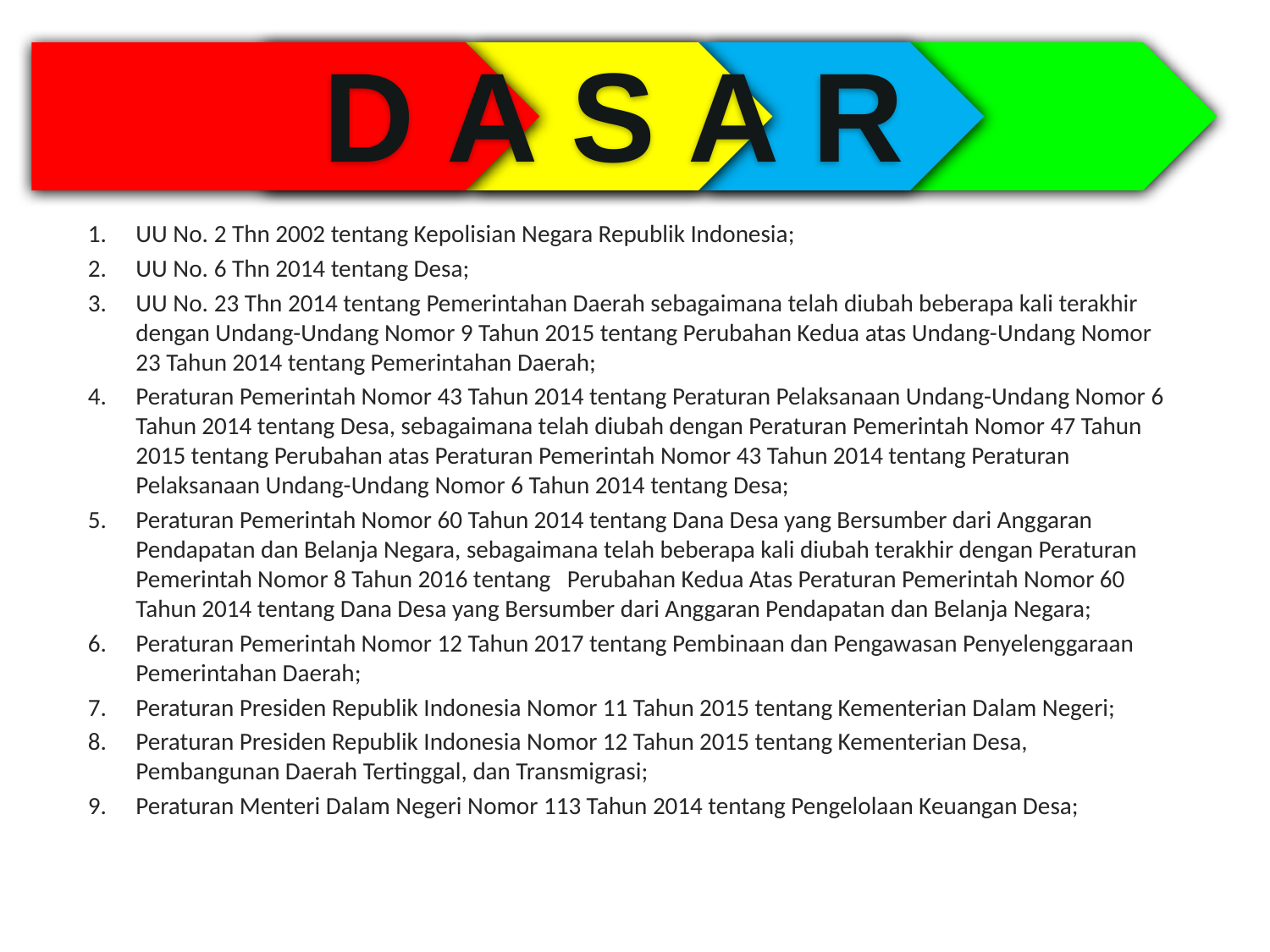

D A S A R
UU No. 2 Thn 2002 tentang Kepolisian Negara Republik Indonesia;
UU No. 6 Thn 2014 tentang Desa;
UU No. 23 Thn 2014 tentang Pemerintahan Daerah sebagaimana telah diubah beberapa kali terakhir dengan Undang-Undang Nomor 9 Tahun 2015 tentang Perubahan Kedua atas Undang-Undang Nomor 23 Tahun 2014 tentang Pemerintahan Daerah;
Peraturan Pemerintah Nomor 43 Tahun 2014 tentang Peraturan Pelaksanaan Undang-Undang Nomor 6 Tahun 2014 tentang Desa, sebagaimana telah diubah dengan Peraturan Pemerintah Nomor 47 Tahun 2015 tentang Perubahan atas Peraturan Pemerintah Nomor 43 Tahun 2014 tentang Peraturan Pelaksanaan Undang-Undang Nomor 6 Tahun 2014 tentang Desa;
Peraturan Pemerintah Nomor 60 Tahun 2014 tentang Dana Desa yang Bersumber dari Anggaran Pendapatan dan Belanja Negara, sebagaimana telah beberapa kali diubah terakhir dengan Peraturan Pemerintah Nomor 8 Tahun 2016 tentang   Perubahan Kedua Atas Peraturan Pemerintah Nomor 60 Tahun 2014 tentang Dana Desa yang Bersumber dari Anggaran Pendapatan dan Belanja Negara;
Peraturan Pemerintah Nomor 12 Tahun 2017 tentang Pembinaan dan Pengawasan Penyelenggaraan Pemerintahan Daerah;
Peraturan Presiden Republik Indonesia Nomor 11 Tahun 2015 tentang Kementerian Dalam Negeri;
Peraturan Presiden Republik Indonesia Nomor 12 Tahun 2015 tentang Kementerian Desa, Pembangunan Daerah Tertinggal, dan Transmigrasi;
Peraturan Menteri Dalam Negeri Nomor 113 Tahun 2014 tentang Pengelolaan Keuangan Desa;